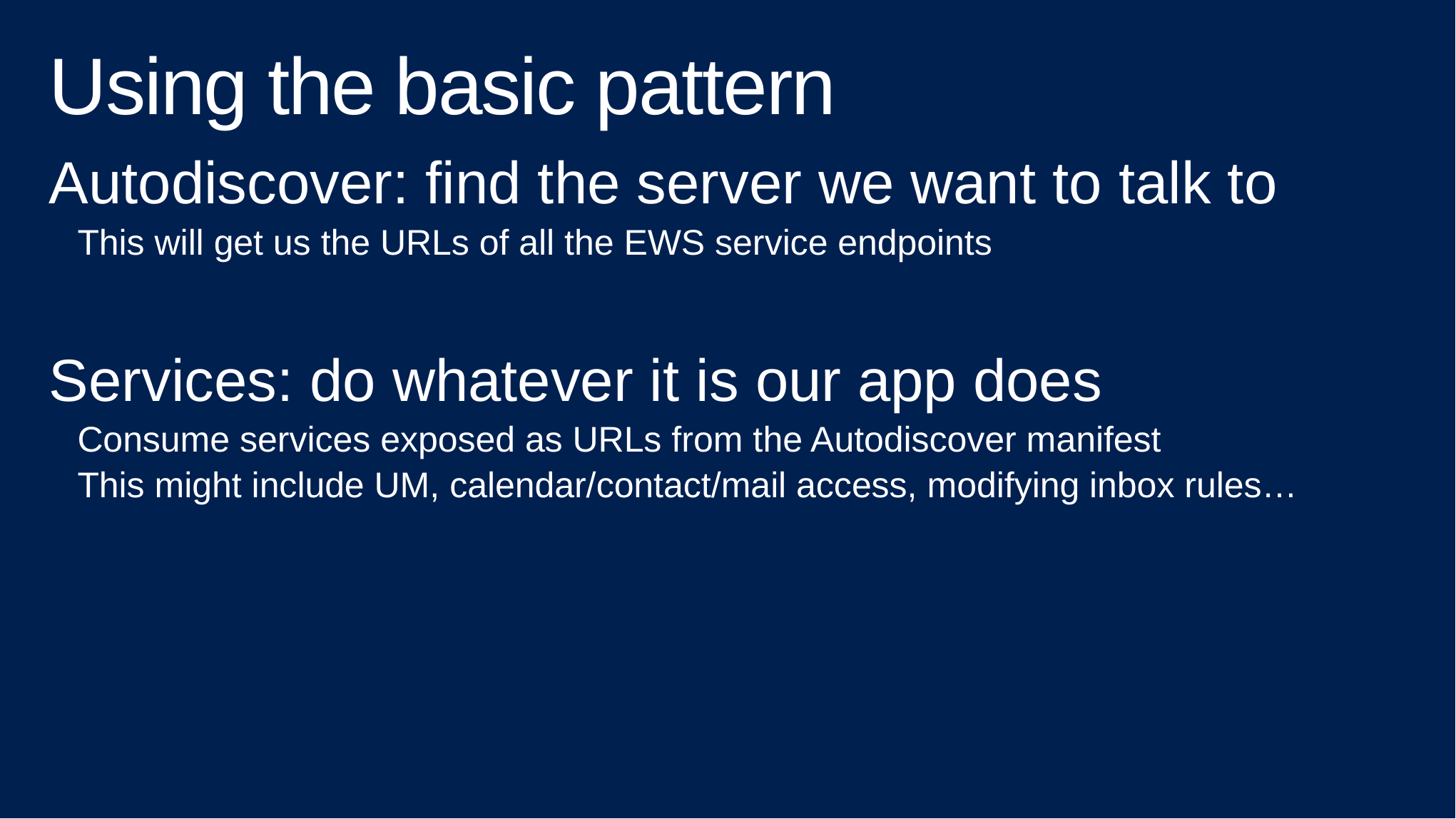

# Using the basic pattern
Autodiscover: find the server we want to talk to
This will get us the URLs of all the EWS service endpoints

Services: do whatever it is our app does
Consume services exposed as URLs from the Autodiscover manifest
This might include UM, calendar/contact/mail access, modifying inbox rules…